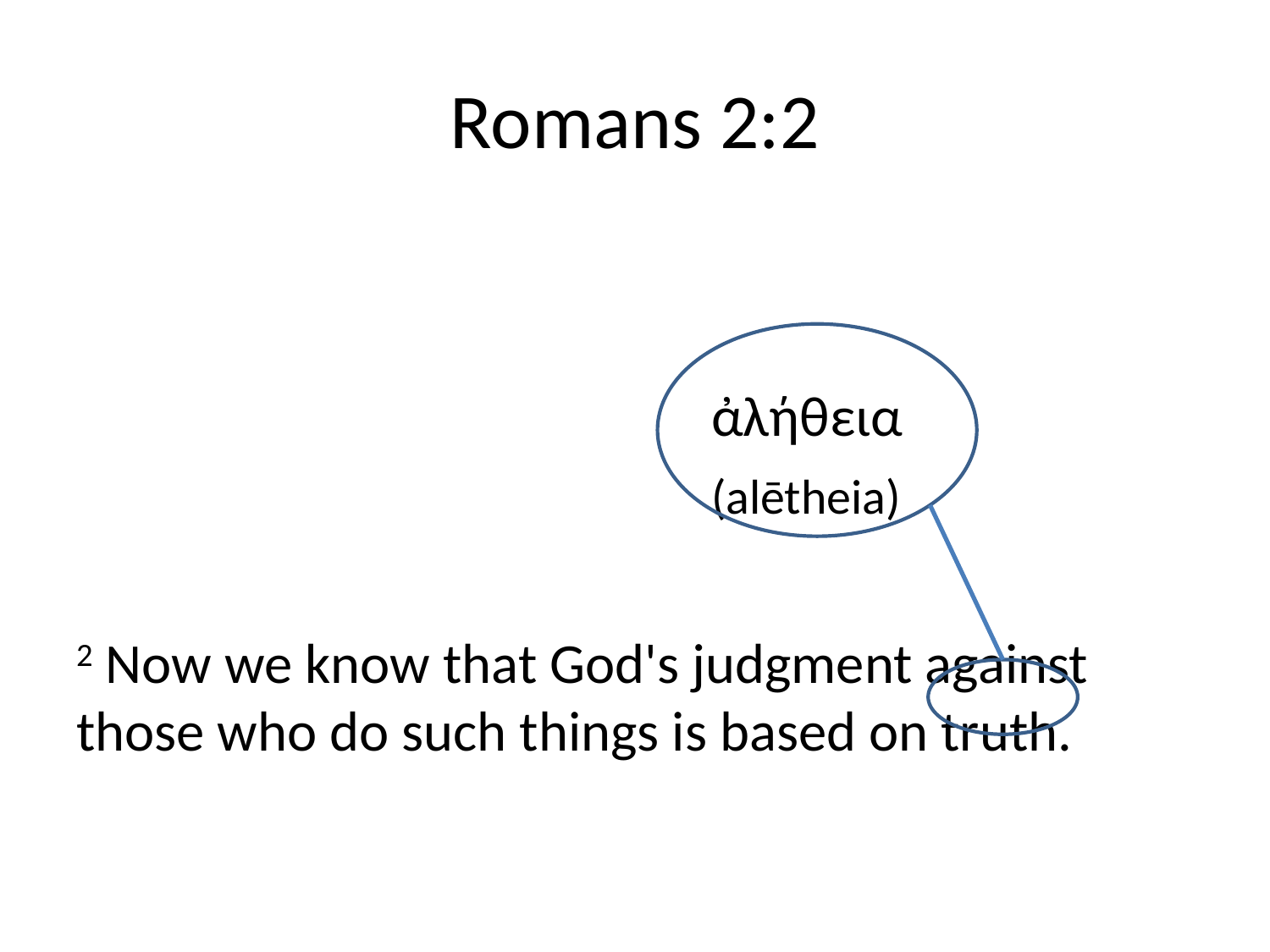

# Romans 2:2

					ἀλήθεια
					(alētheia)

2 Now we know that God's judgment against those who do such things is based on truth.